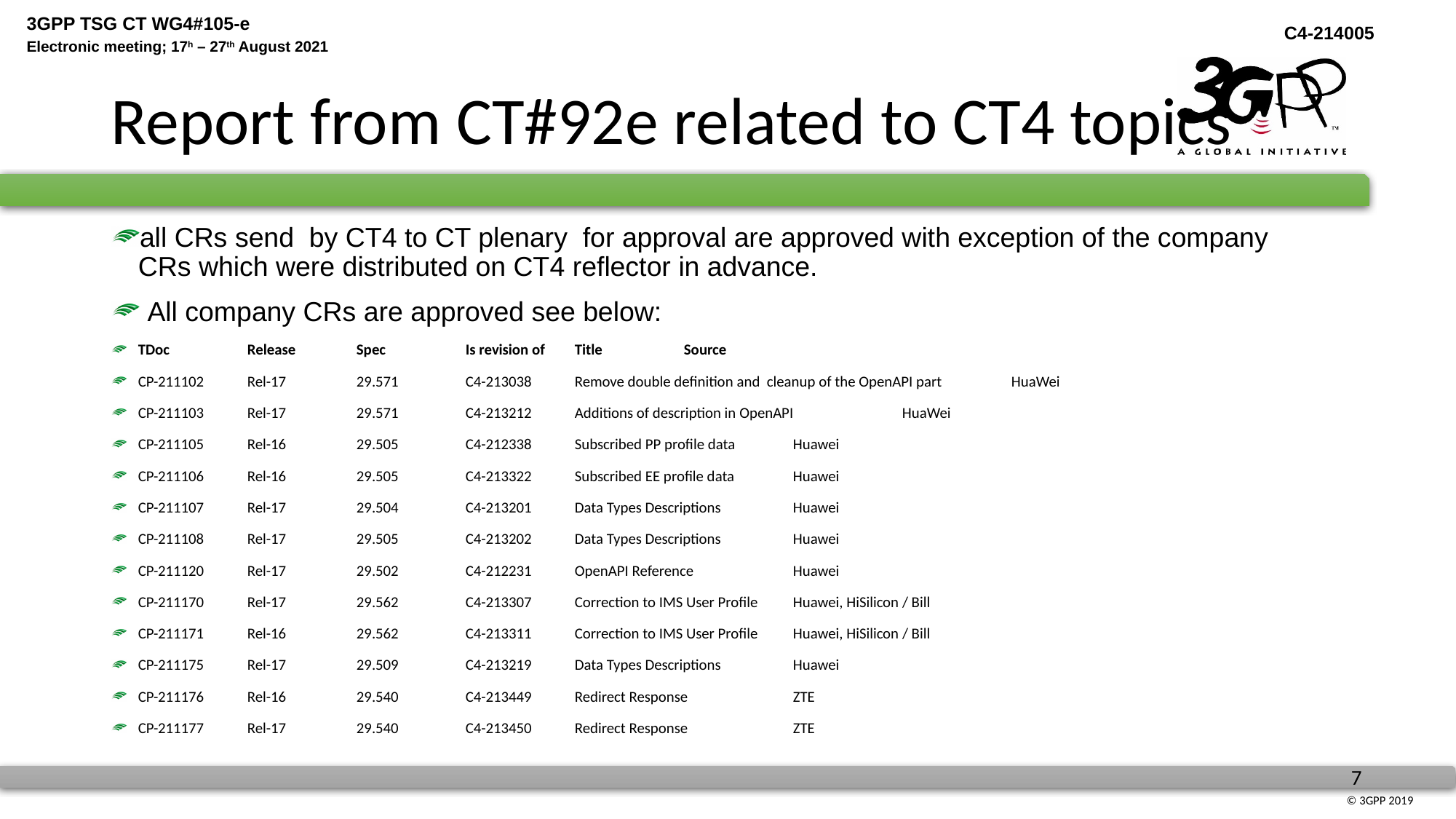

# Report from CT#92e related to CT4 topics
all CRs send  by CT4 to CT plenary  for approval are approved with exception of the company CRs which were distributed on CT4 reflector in advance.
 All company CRs are approved see below:
TDoc	Release	Spec	Is revision of	Title	Source
CP-211102	Rel-17	29.571	C4-213038	Remove double definition and  cleanup of the OpenAPI part	HuaWei
CP-211103	Rel-17	29.571	C4-213212	Additions of description in OpenAPI	HuaWei
CP-211105	Rel-16	29.505	C4-212338	Subscribed PP profile data	Huawei
CP-211106	Rel-16	29.505	C4-213322	Subscribed EE profile data	Huawei
CP-211107	Rel-17	29.504	C4-213201	Data Types Descriptions	Huawei
CP-211108	Rel-17	29.505	C4-213202	Data Types Descriptions	Huawei
CP-211120	Rel-17	29.502	C4-212231	OpenAPI Reference	Huawei
CP-211170	Rel-17	29.562	C4-213307	Correction to IMS User Profile	Huawei, HiSilicon / Bill
CP-211171	Rel-16	29.562	C4-213311	Correction to IMS User Profile	Huawei, HiSilicon / Bill
CP-211175	Rel-17	29.509	C4-213219	Data Types Descriptions	Huawei
CP-211176	Rel-16	29.540	C4-213449	Redirect Response	ZTE
CP-211177	Rel-17	29.540	C4-213450	Redirect Response	ZTE